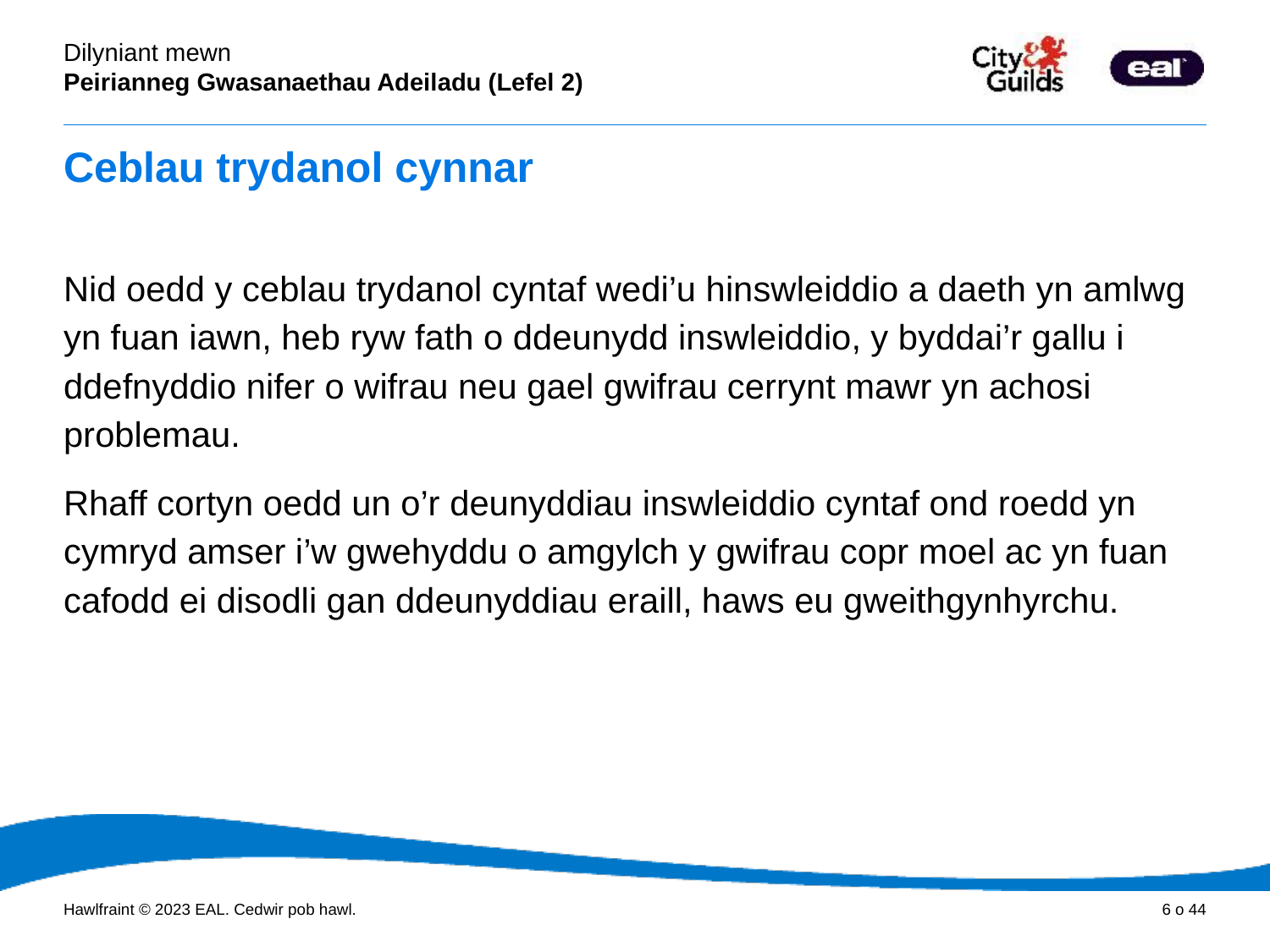

# Ceblau trydanol cynnar
Nid oedd y ceblau trydanol cyntaf wedi’u hinswleiddio a daeth yn amlwg yn fuan iawn, heb ryw fath o ddeunydd inswleiddio, y byddai’r gallu i ddefnyddio nifer o wifrau neu gael gwifrau cerrynt mawr yn achosi problemau.
Rhaff cortyn oedd un o’r deunyddiau inswleiddio cyntaf ond roedd yn cymryd amser i’w gwehyddu o amgylch y gwifrau copr moel ac yn fuan cafodd ei disodli gan ddeunyddiau eraill, haws eu gweithgynhyrchu.